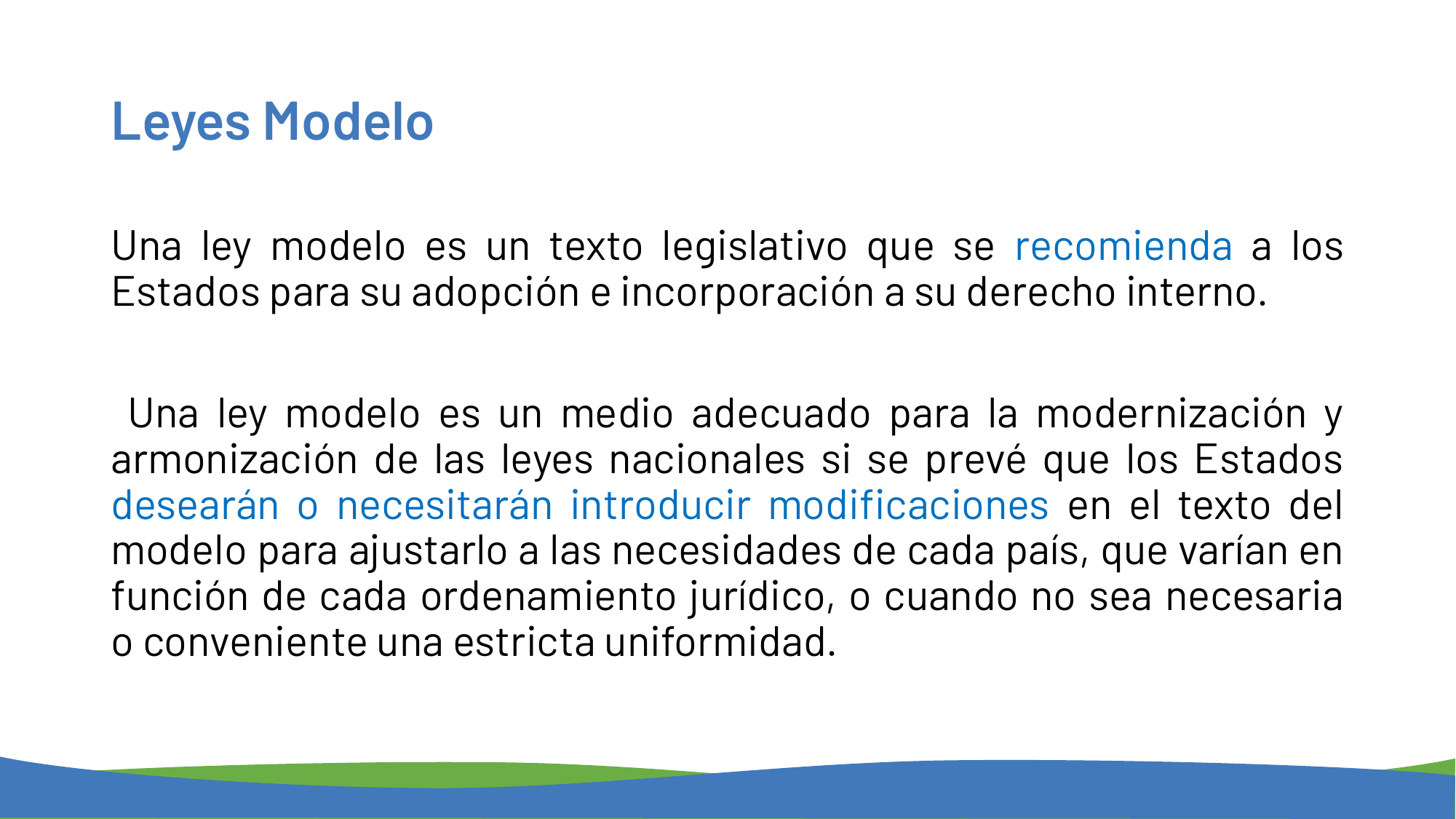

# Leyes Modelo
Una ley modelo es un texto legislativo que se recomienda a los Estados para su adopción e incorporación a su derecho interno.

 Una ley modelo es un medio adecuado para la modernización y armonización de las leyes nacionales si se prevé que los Estados desearán o necesitarán introducir modificaciones en el texto del modelo para ajustarlo a las necesidades de cada país, que varían en función de cada ordenamiento jurídico, o cuando no sea necesaria o conveniente una estricta uniformidad.